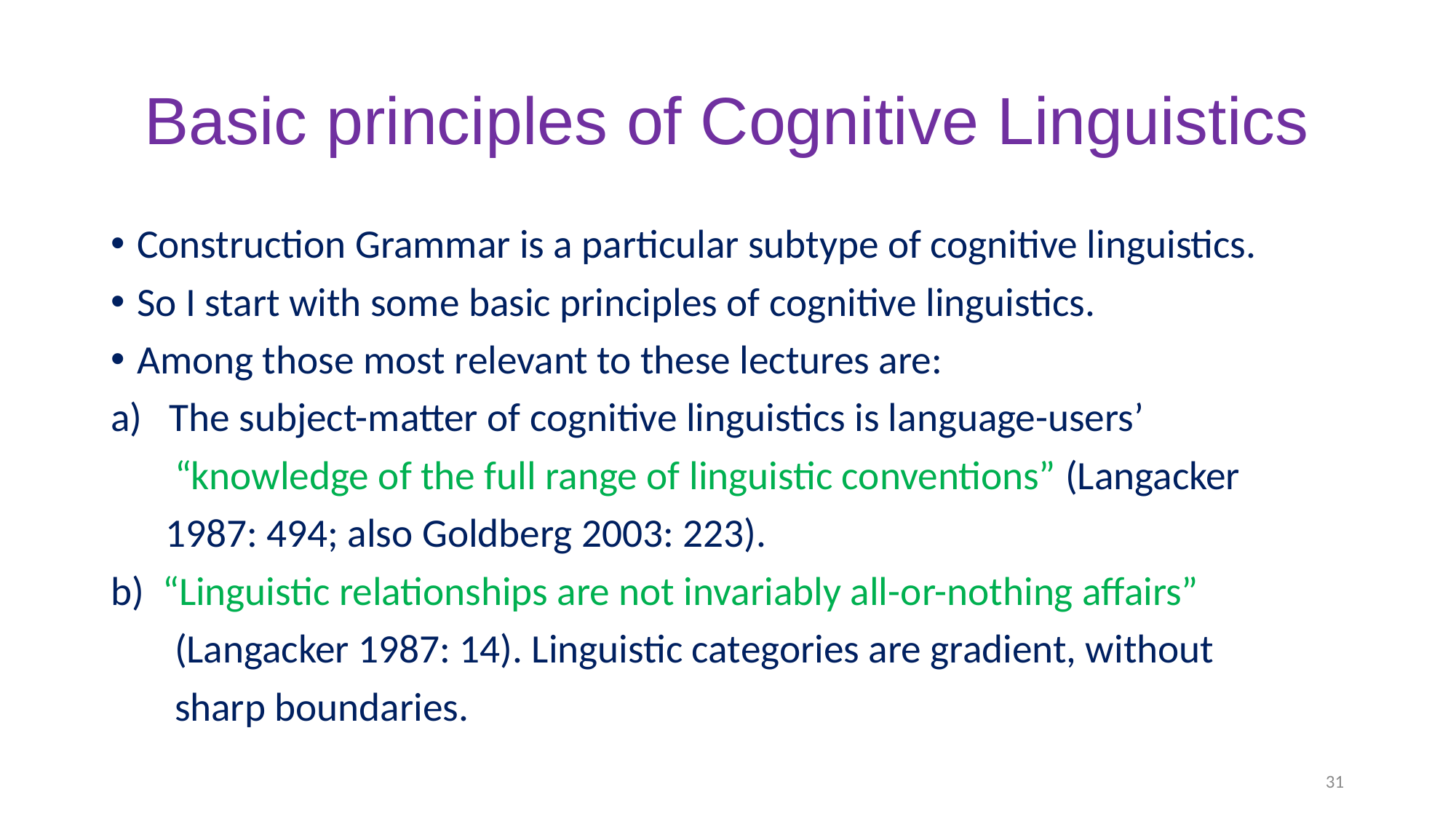

# Basic principles of Cognitive Linguistics
Construction Grammar is a particular subtype of cognitive linguistics.
So I start with some basic principles of cognitive linguistics.
Among those most relevant to these lectures are:
The subject-matter of cognitive linguistics is language-users’
       “knowledge of the full range of linguistic conventions” (Langacker
      1987: 494; also Goldberg 2003: 223).
b)  “Linguistic relationships are not invariably all-or-nothing affairs”
       (Langacker 1987: 14). Linguistic categories are gradient, without
       sharp boundaries.

31